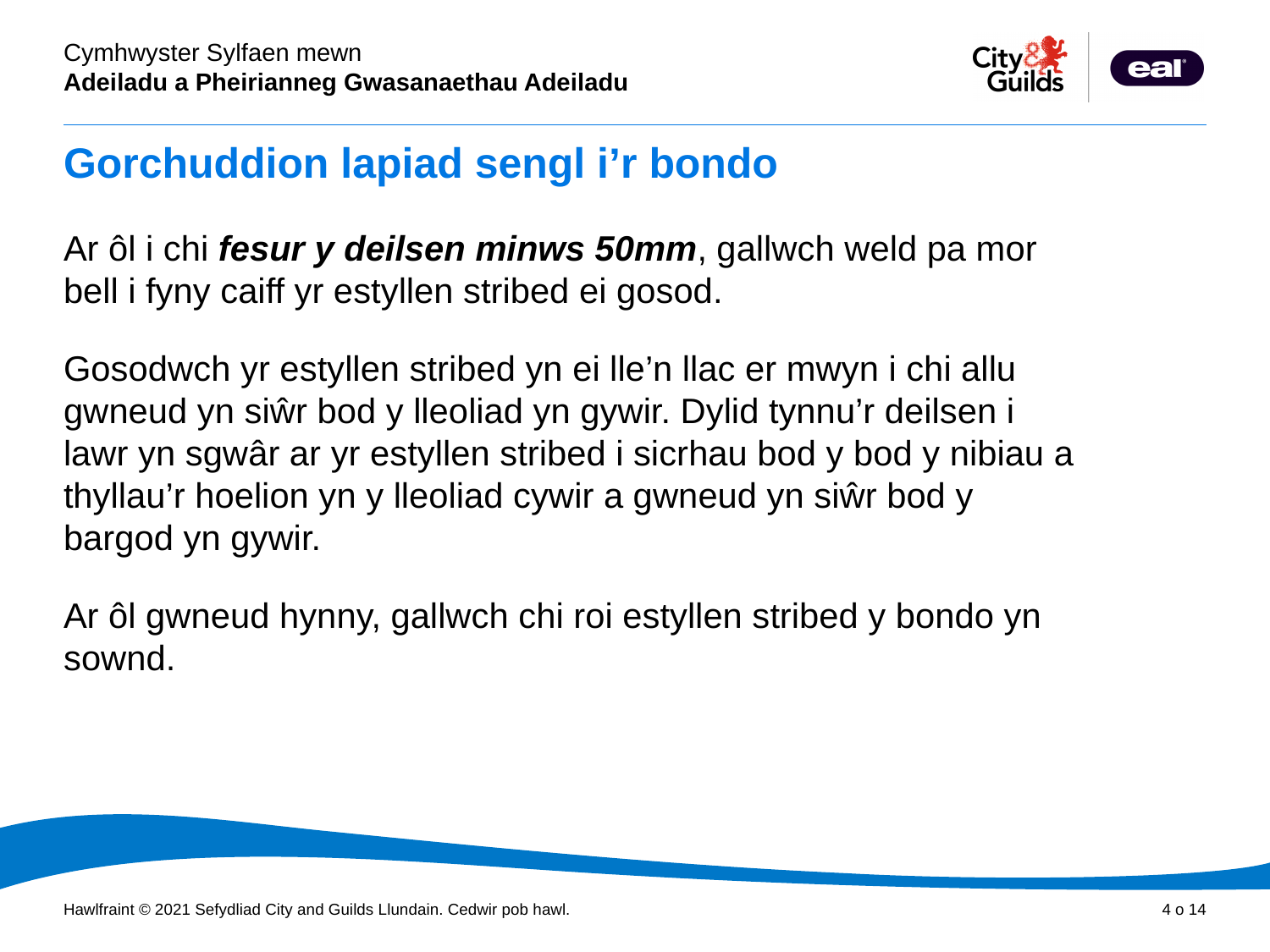

# Gorchuddion lapiad sengl i’r bondo
Ar ôl i chi fesur y deilsen minws 50mm, gallwch weld pa mor bell i fyny caiff yr estyllen stribed ei gosod.
Gosodwch yr estyllen stribed yn ei lle’n llac er mwyn i chi allu gwneud yn siŵr bod y lleoliad yn gywir. Dylid tynnu’r deilsen i lawr yn sgwâr ar yr estyllen stribed i sicrhau bod y bod y nibiau a thyllau’r hoelion yn y lleoliad cywir a gwneud yn siŵr bod y bargod yn gywir.
Ar ôl gwneud hynny, gallwch chi roi estyllen stribed y bondo yn sownd.